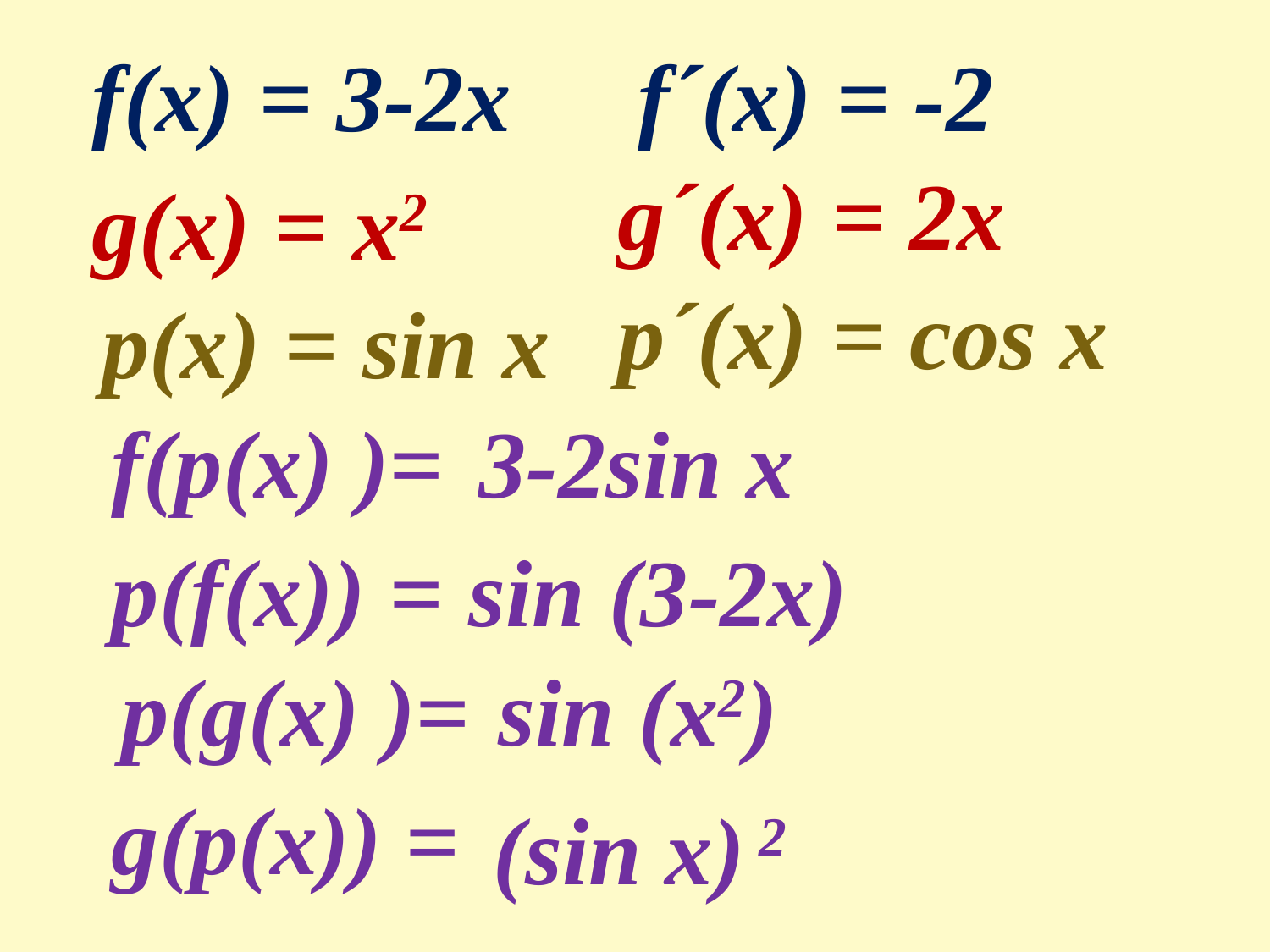

f(x) = 3-2x
fˊ(x) = -2
gˊ(x) = 2x
g(x) = x2
pˊ(x) = cos x
p(x) = sin x
f(p(x) )=
3-2sin x
p(f(x)) =
sin (3-2x)
p(g(x) )=
sin (x2)
g(p(x)) =
(sin x) 2